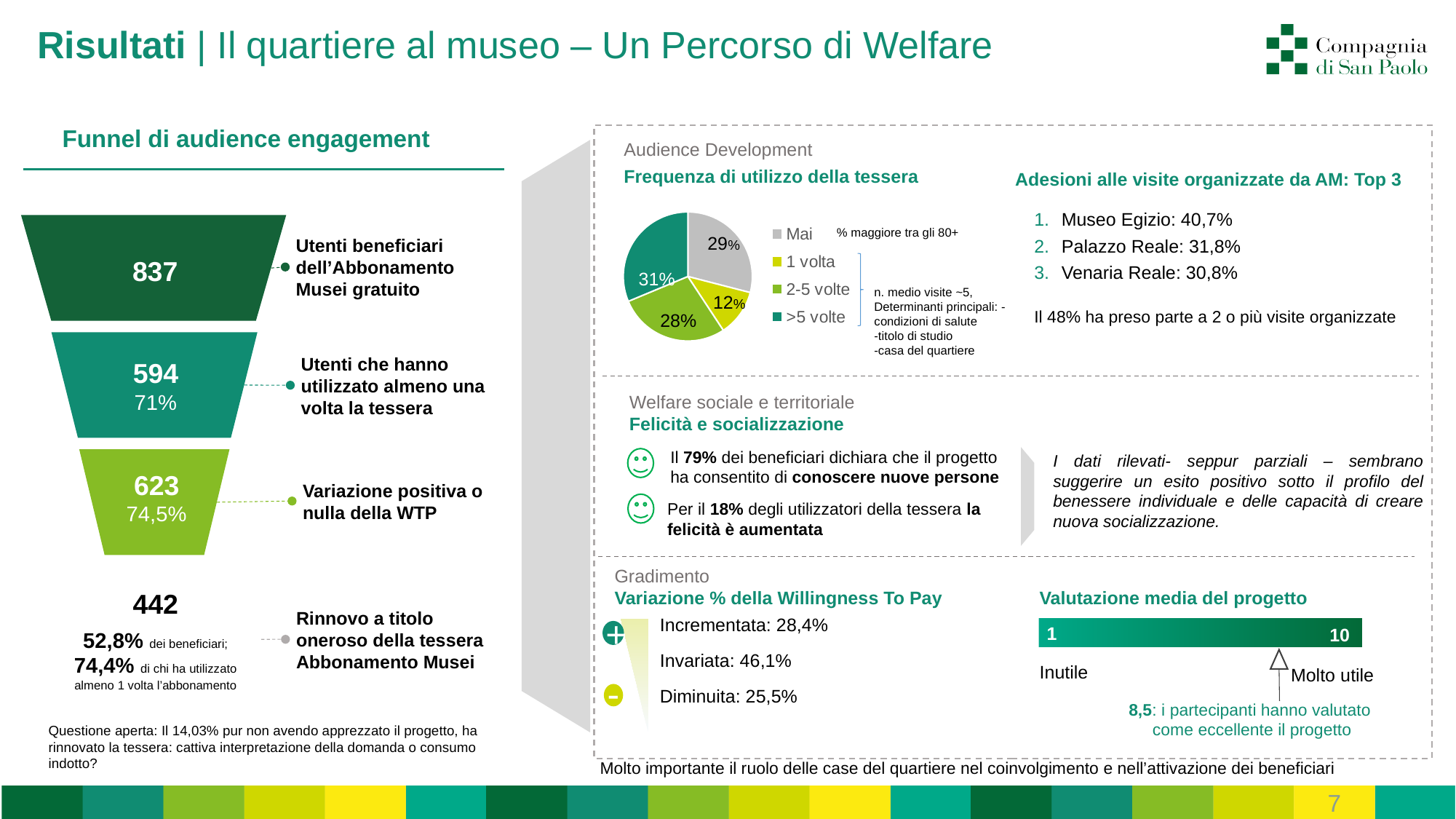

# Risultati | Il quartiere al museo – Un Percorso di Welfare
Funnel di audience engagement

Audience Development
Frequenza di utilizzo della tessera

Adesioni alle visite organizzate da AM: Top 3
Museo Egizio: 40,7%
Palazzo Reale: 31,8%
Venaria Reale: 30,8%

### Chart

| Category | uso |
|---|---|
| Mai | 243.0 |
| 1 volta | 98.0 |
| 2-5 volte | 234.0 |
| >5 volte | 262.0 |
Il 79% dei beneficiari dichiara che il progetto ha consentito di conoscere nuove persone

I dati rilevati- seppur parziali – sembrano suggerire un esito positivo sotto il profilo del benessere individuale e delle capacità di creare nuova socializzazione.

Per il 18% degli utilizzatori della tessera la felicità è aumentata
Valutazione media del progetto
Gradimento
Variazione % della Willingness To Pay
Incrementata: 28,4%

+
10
Invariata: 46,1%

Inutile
Molto utile
-
Diminuita: 25,5%
8,5: i partecipanti hanno valutato
come eccellente il progetto

% maggiore tra gli 80+
Utenti beneficiari dell’Abbonamento Musei gratuito
837

31%
n. medio visite ~5,
Determinanti principali: -condizioni di salute
-titolo di studio
-casa del quartiere
12%
Il 48% ha preso parte a 2 o più visite organizzate
28%
Utenti che hanno utilizzato almeno una volta la tessera
594
71%
Welfare sociale e territoriale
Felicità e socializzazione

623
74,5%
Variazione positiva o nulla della WTP

442

52,8% dei beneficiari;
74,4% di chi ha utilizzato almeno 1 volta l’abbonamento
Rinnovo a titolo oneroso della tessera Abbonamento Musei
1
Questione aperta: Il 14,03% pur non avendo apprezzato il progetto, ha rinnovato la tessera: cattiva interpretazione della domanda o consumo indotto?
Molto importante il ruolo delle case del quartiere nel coinvolgimento e nell’attivazione dei beneficiari
7